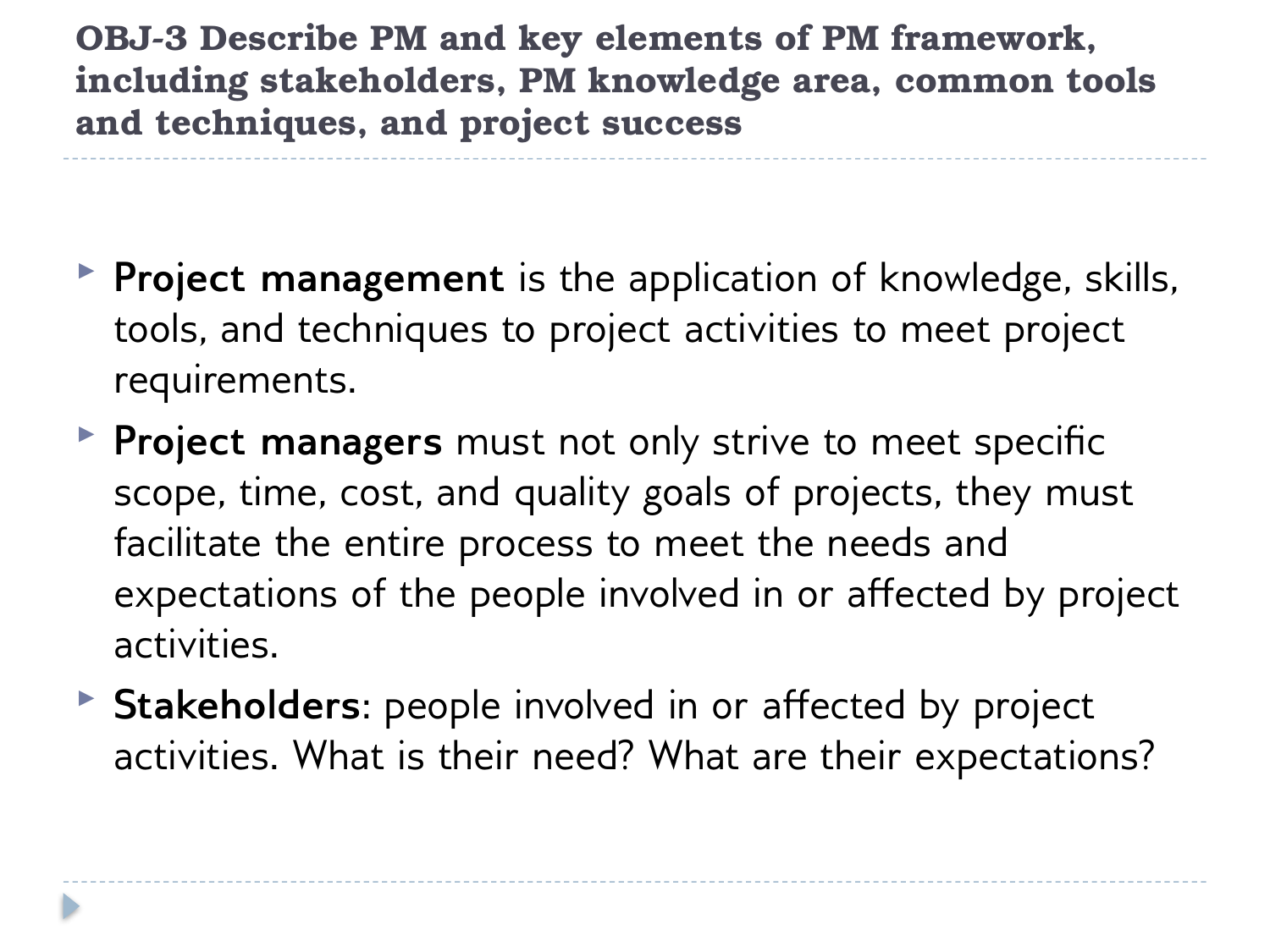

# OBJ-3 Describe PM and key elements of PM framework, including stakeholders, PM knowledge area, common tools and techniques, and project success
Project management is the application of knowledge, skills, tools, and techniques to project activities to meet project requirements.
Project managers must not only strive to meet specific scope, time, cost, and quality goals of projects, they must facilitate the entire process to meet the needs and expectations of the people involved in or affected by project activities.
Stakeholders: people involved in or affected by project activities. What is their need? What are their expectations?